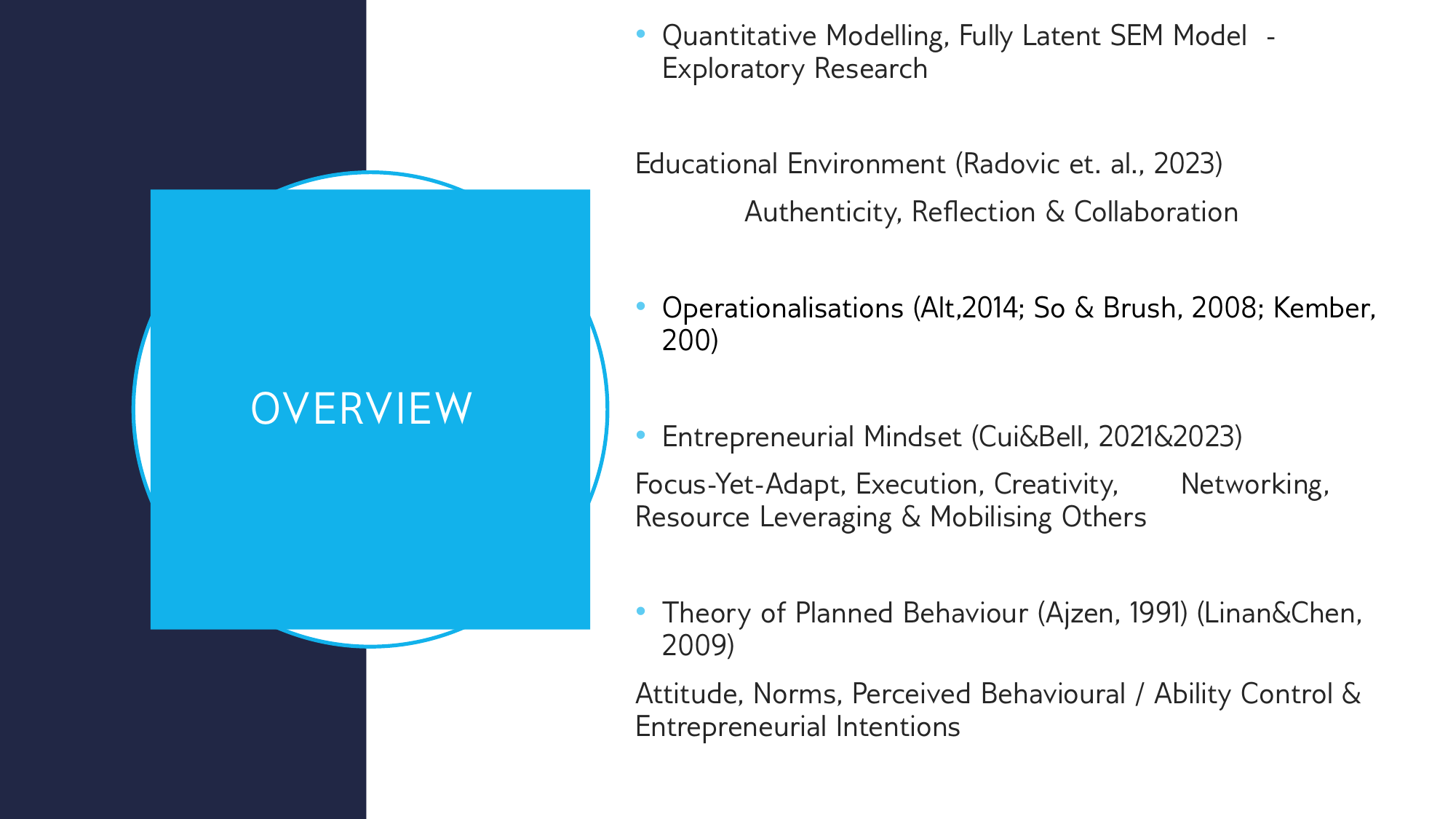

Quantitative Modelling, Fully Latent SEM Model  - Exploratory Research

Educational Environment (Radovic et. al., 2023)
	Authenticity, Reflection & Collaboration

Operationalisations (Alt,2014; So & Brush, 2008; Kember, 200)

Entrepreneurial Mindset (Cui&Bell, 2021&2023)
Focus-Yet-Adapt, Execution, Creativity, 	Networking, Resource Leveraging & Mobilising Others

Theory of Planned Behaviour (Ajzen, 1991) (Linan&Chen, 2009)
Attitude, Norms, Perceived Behavioural / Ability Control & Entrepreneurial Intentions

# Overview